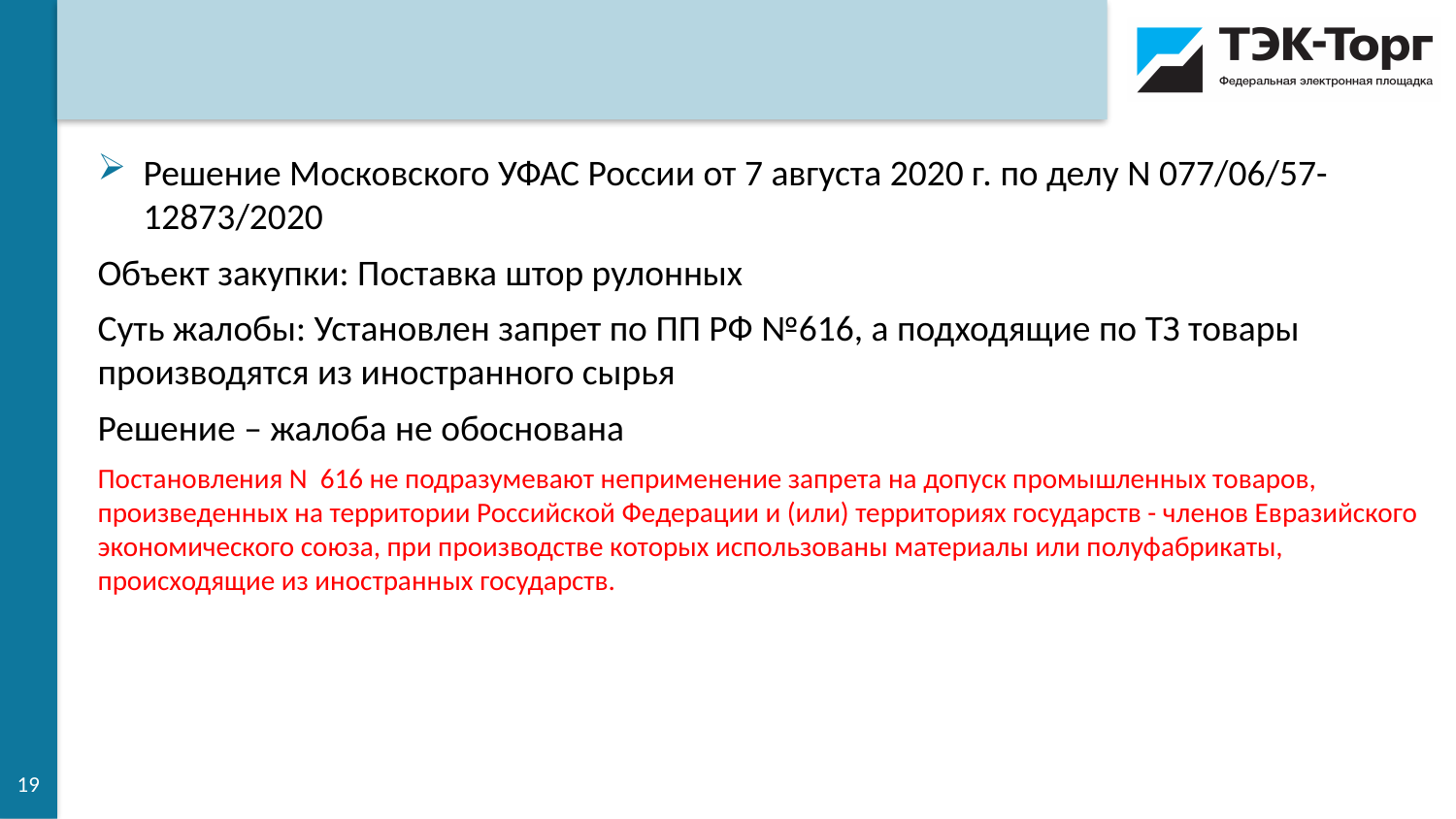

Решение Московского УФАС России от 7 августа 2020 г. по делу N 077/06/57-12873/2020
Объект закупки: Поставка штор рулонных
Суть жалобы: Установлен запрет по ПП РФ №616, а подходящие по ТЗ товары производятся из иностранного сырья
Решение – жалоба не обоснована
Постановления N  616 не подразумевают неприменение запрета на допуск промышленных товаров, произведенных на территории Российской Федерации и (или) территориях государств - членов Евразийского экономического союза, при производстве которых использованы материалы или полуфабрикаты, происходящие из иностранных государств.

19